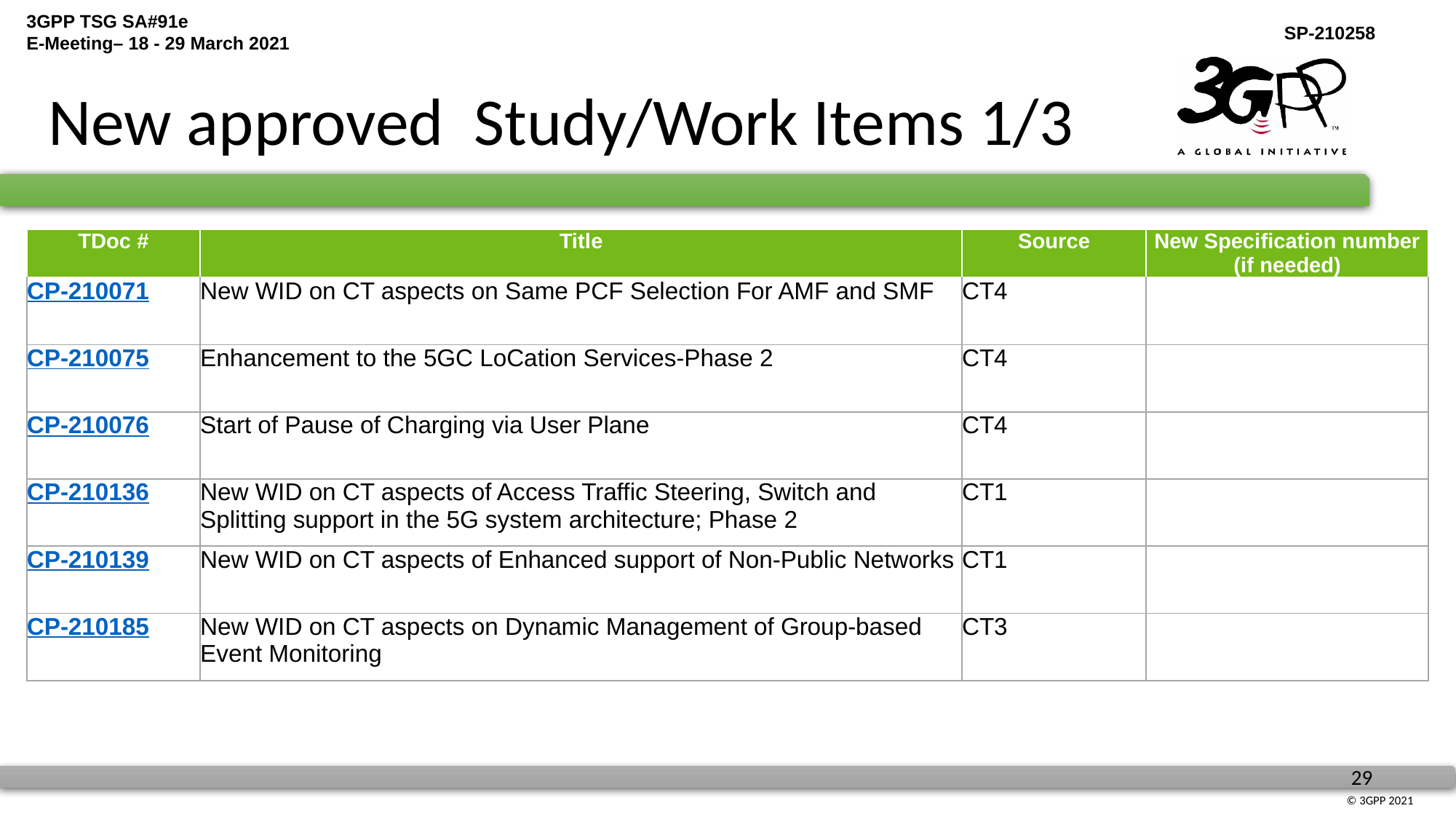

# New approved  Study/Work Items 1/3
| TDoc # | Title | Source | New Specification number (if needed) |
| --- | --- | --- | --- |
| CP-210071 | New WID on CT aspects on Same PCF Selection For AMF and SMF | CT4 |  |
| CP-210075 | Enhancement to the 5GC LoCation Services-Phase 2 | CT4 |  |
| CP-210076 | Start of Pause of Charging via User Plane | CT4 |  |
| CP-210136 | New WID on CT aspects of Access Traffic Steering, Switch and Splitting support in the 5G system architecture; Phase 2 | CT1 |  |
| CP-210139 | New WID on CT aspects of Enhanced support of Non-Public Networks | CT1 |  |
| CP-210185 | New WID on CT aspects on Dynamic Management of Group-based Event Monitoring | CT3 |  |